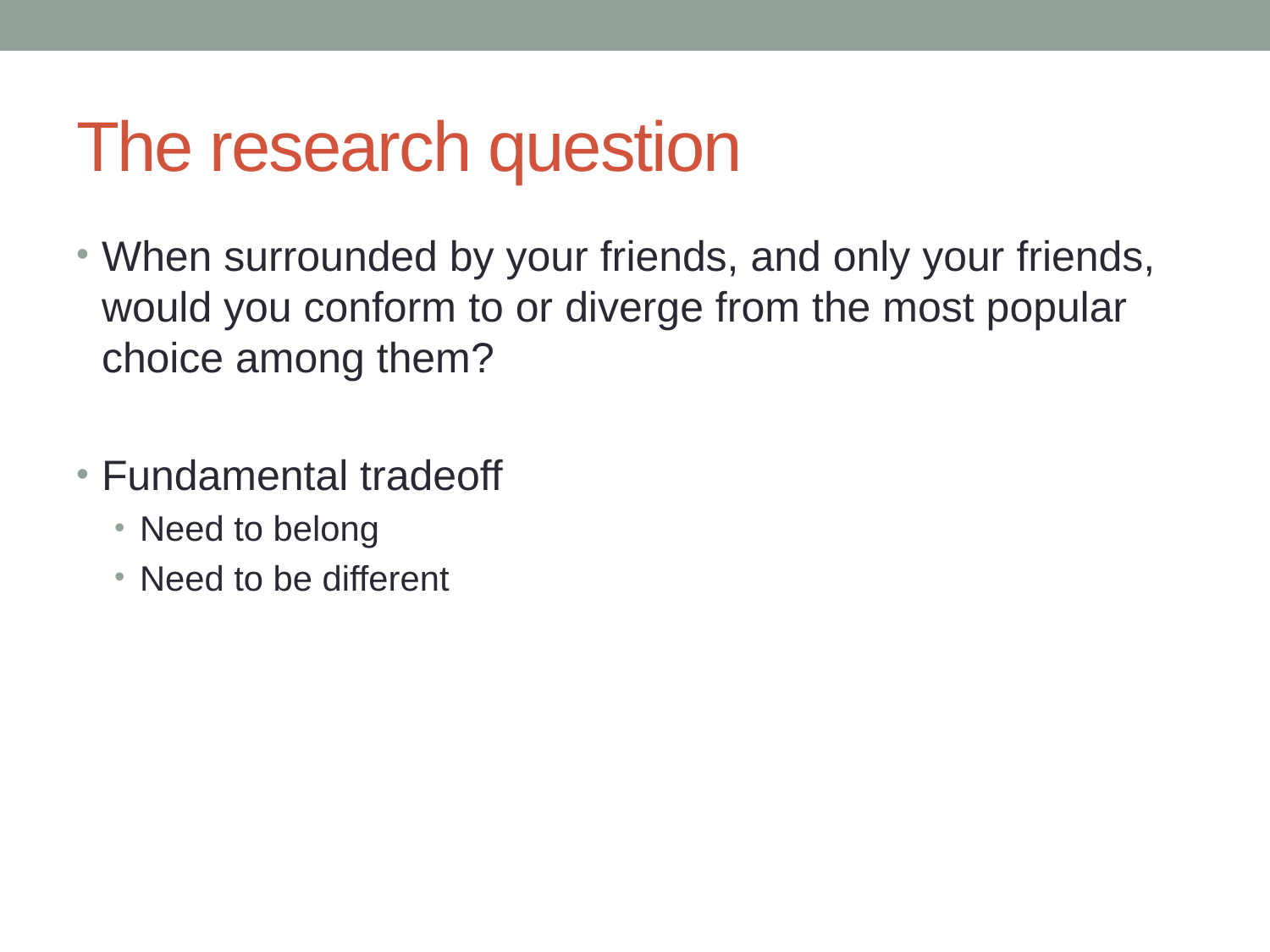

# The research question
When surrounded by your friends, and only your friends, would you conform to or diverge from the most popular choice among them?

Fundamental tradeoff
Need to belong
Need to be different